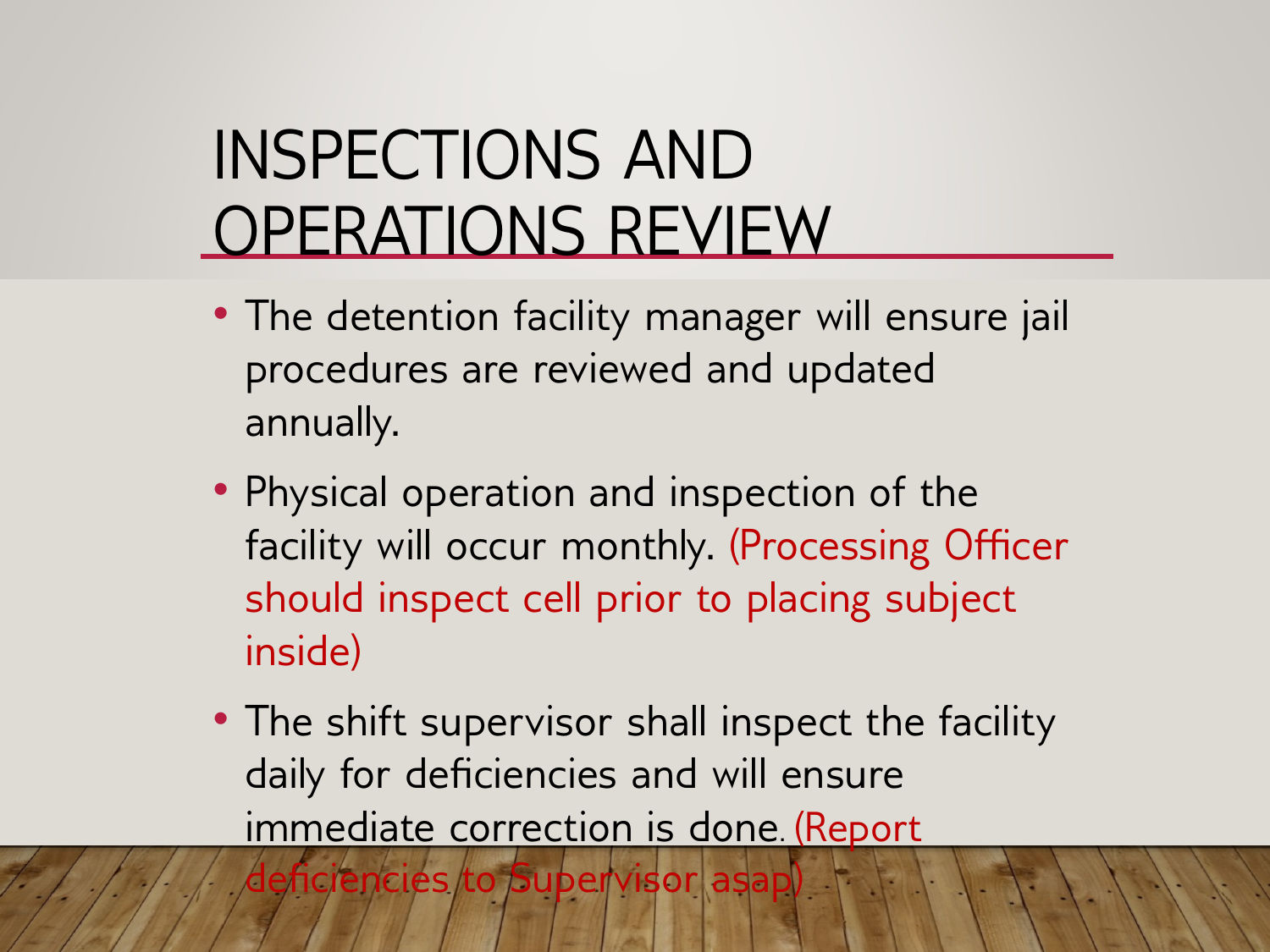

# INSPECTIONS AND OPERATIONS REVIEW
The detention facility manager will ensure jail procedures are reviewed and updated annually.
Physical operation and inspection of the facility will occur monthly. (Processing Officer should inspect cell prior to placing subject inside)
The shift supervisor shall inspect the facility daily for deficiencies and will ensure immediate correction is done. (Report deficiencies to Supervisor asap)